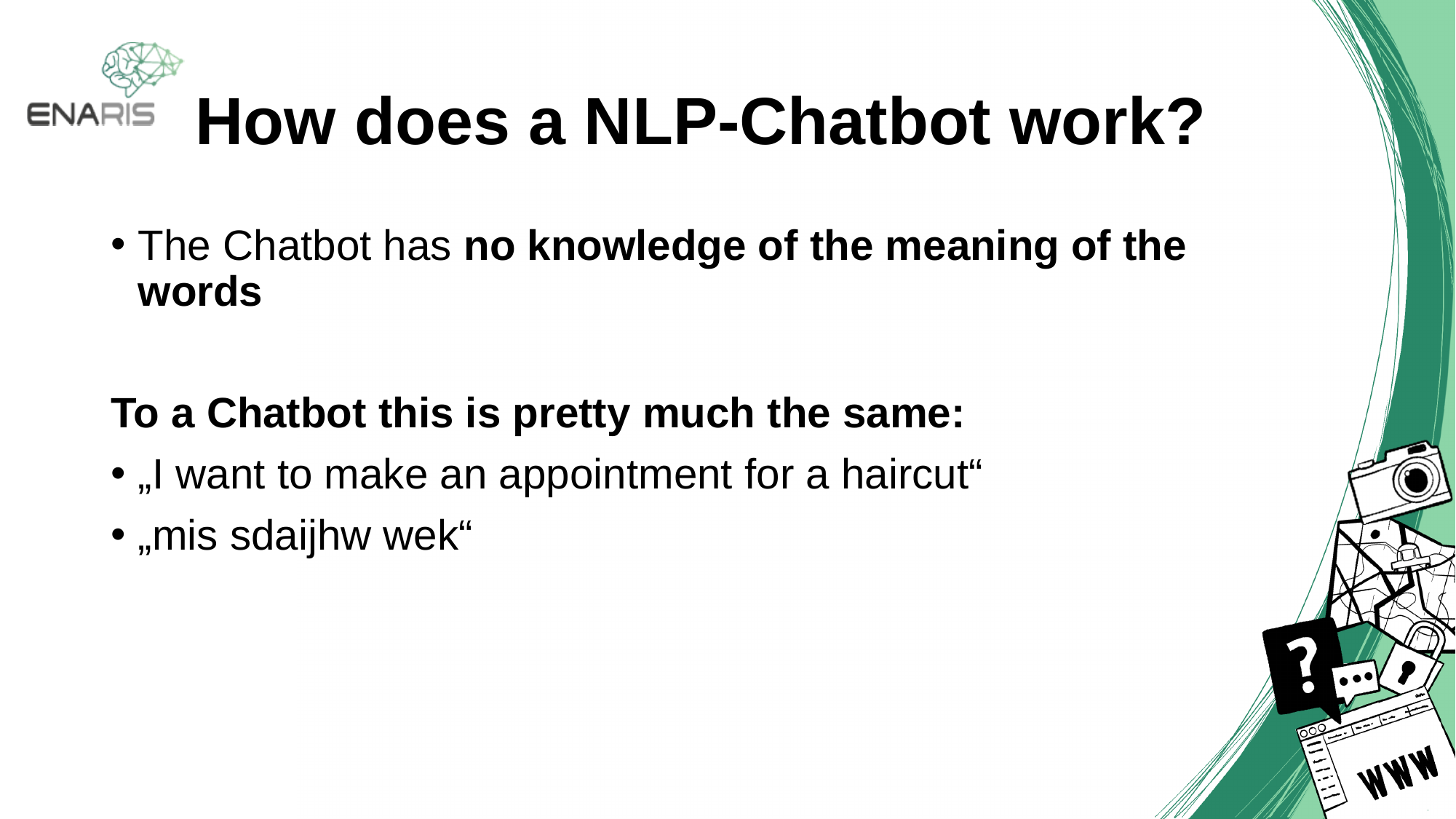

# How does a NLP-Chatbot work?
The Chatbot has no knowledge of the meaning of the words

To a Chatbot this is pretty much the same:
„I want to make an appointment for a haircut“
„mis sdaijhw wek“